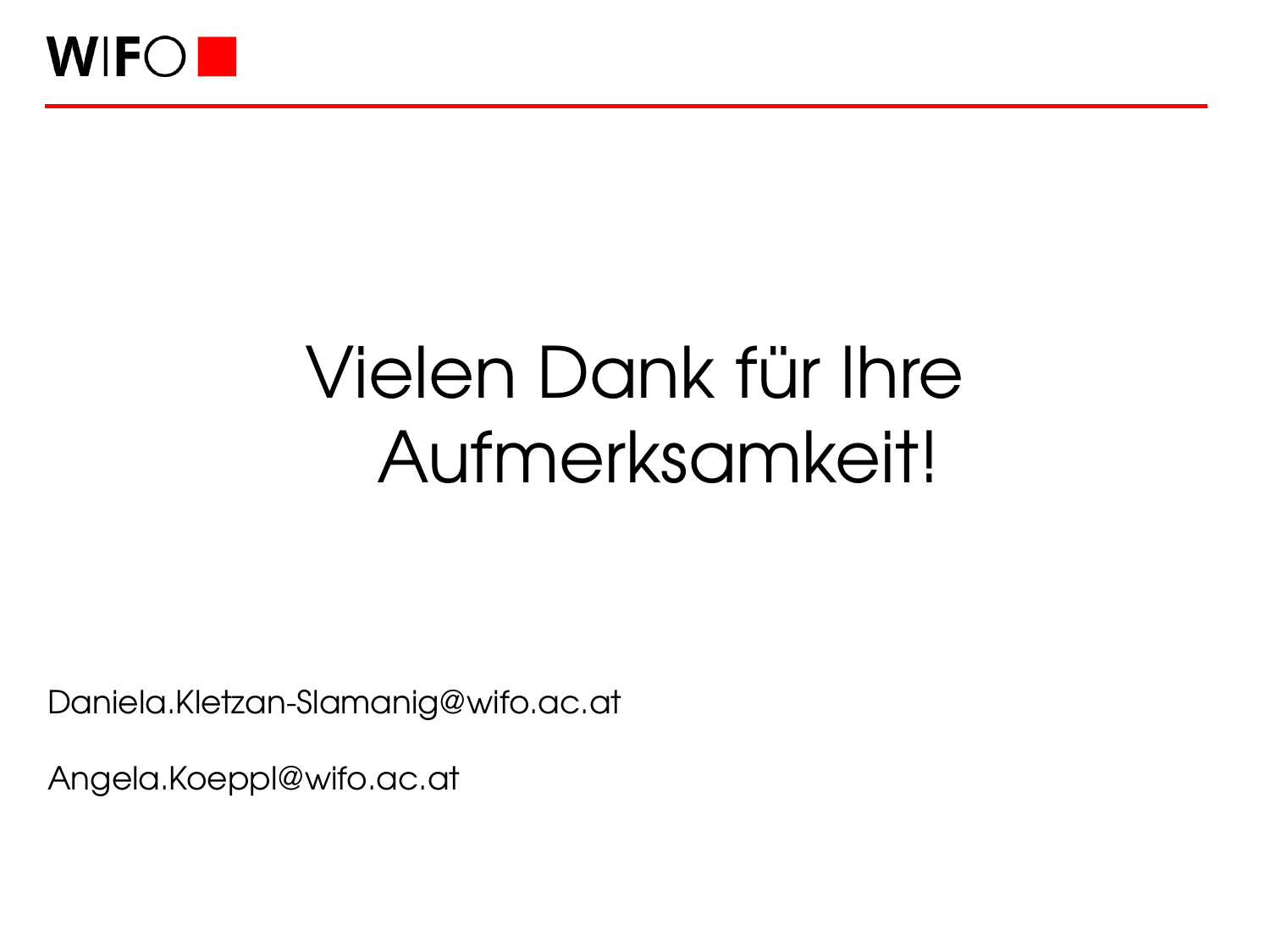

Vielen Dank für Ihre Aufmerksamkeit!
Daniela.Kletzan-Slamanig@wifo.ac.at

Angela.Koeppl@wifo.ac.at